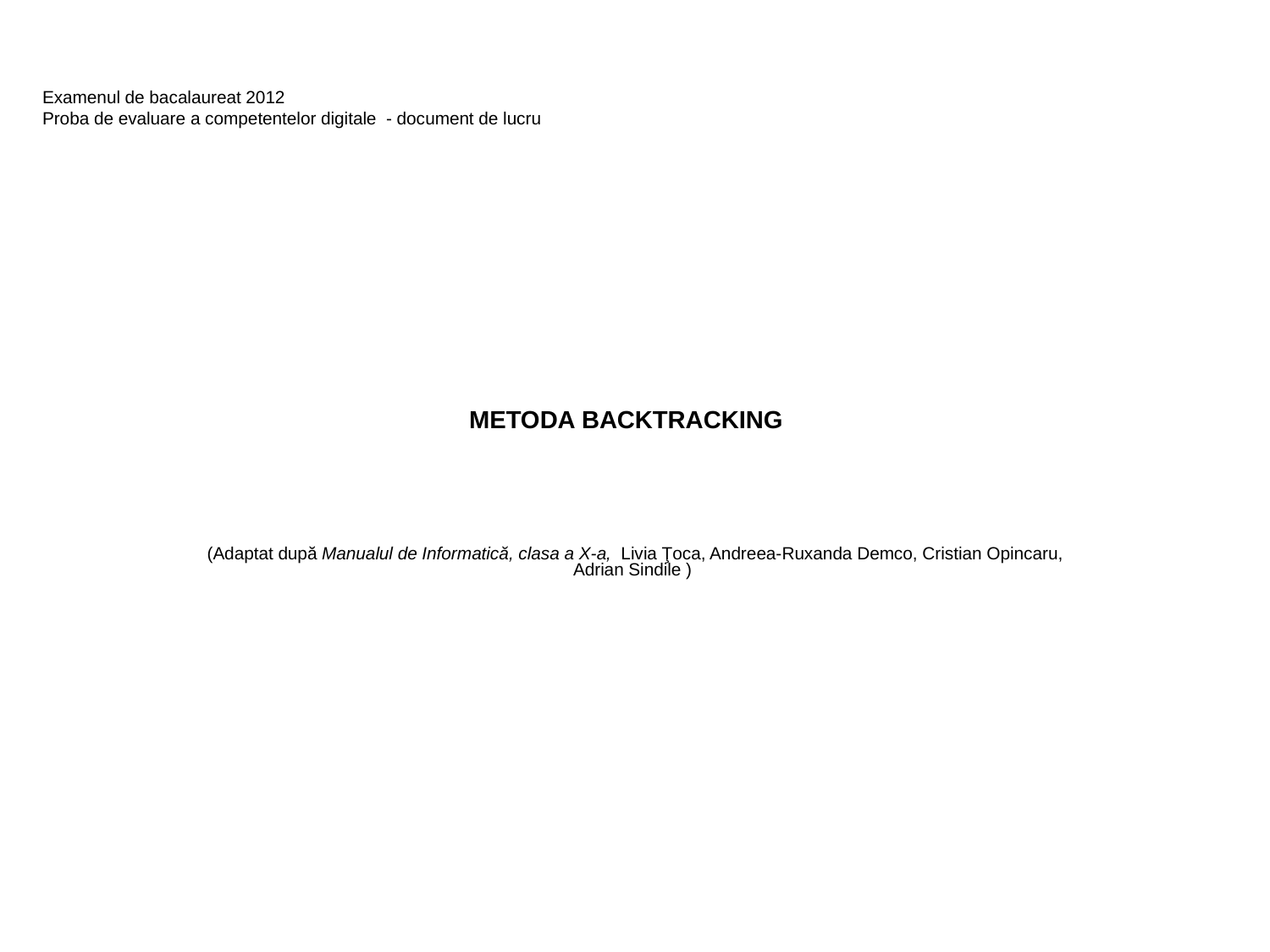

Examenul de bacalaureat 2012
Proba de evaluare a competentelor digitale  - document de lucru
# METODA BACKTRACKING
(Adaptat după Manualul de Informatică, clasa a X-a,  Livia Ţoca, Andreea-Ruxanda Demco, Cristian Opincaru, Adrian Sindile )